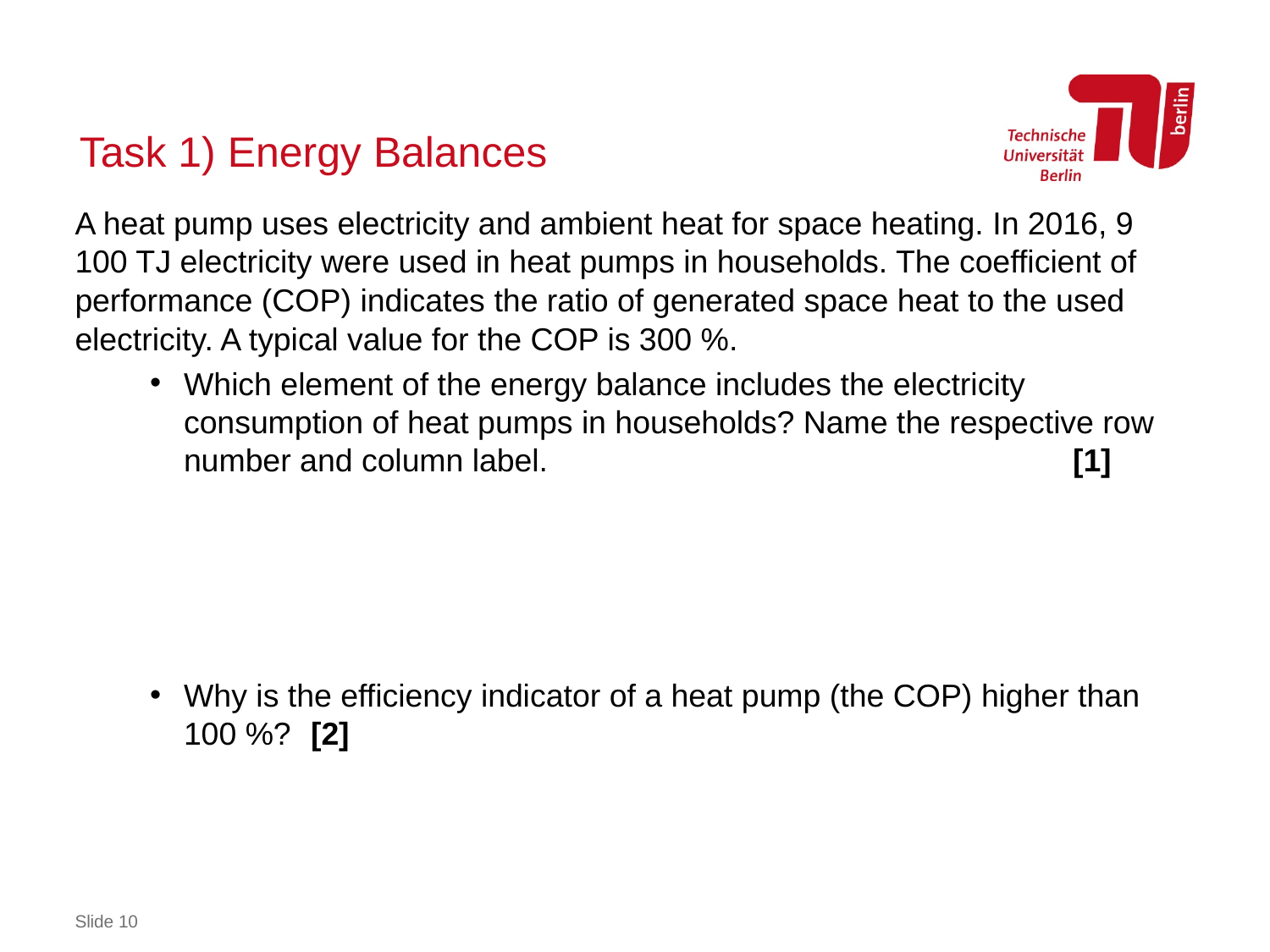

# Task 1) Energy Balances
A heat pump uses electricity and ambient heat for space heating. In 2016, 9 100 TJ electricity were used in heat pumps in households. The coefficient of performance (COP) indicates the ratio of generated space heat to the used electricity. A typical value for the COP is 300 %.
Which element of the energy balance includes the electricity consumption of heat pumps in households? Name the respective row number and column label. 					[1]

Why is the efficiency indicator of a heat pump (the COP) higher than 100 %?	[2]

Slide 10